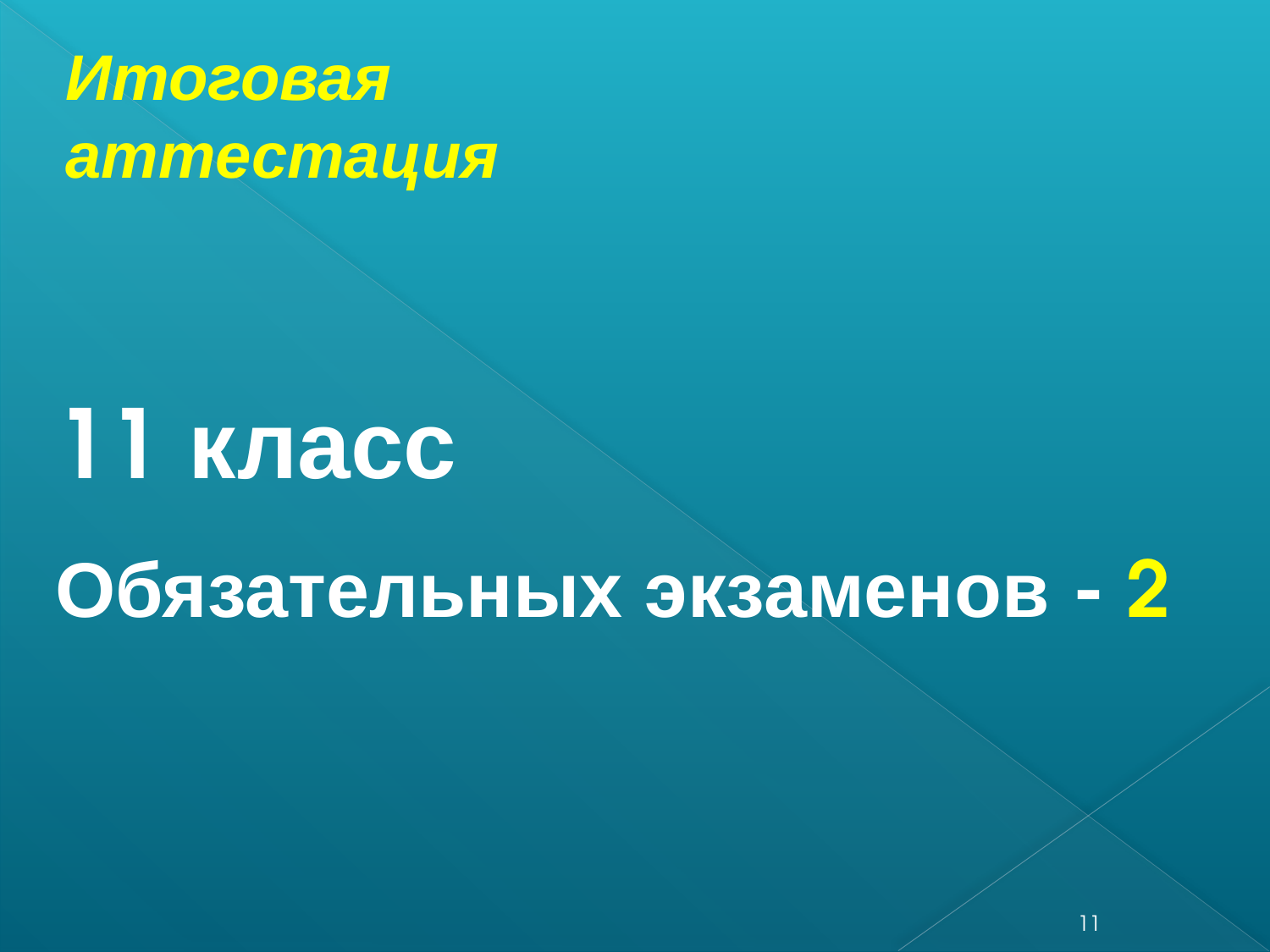

Итоговая аттестация
11 класс

Обязательных экзаменов - 2
11